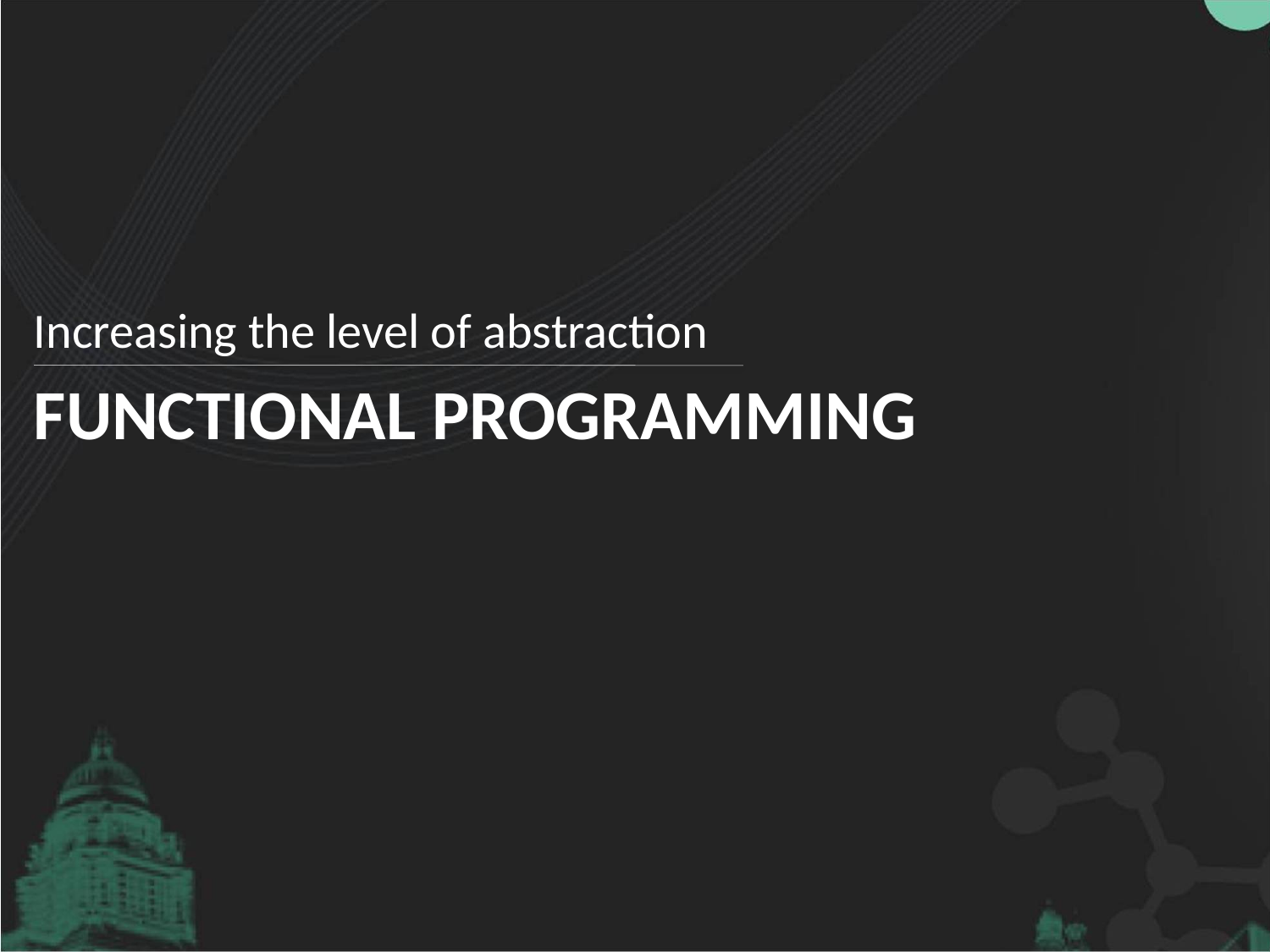

Increasing the level of abstraction
# Functional Programming